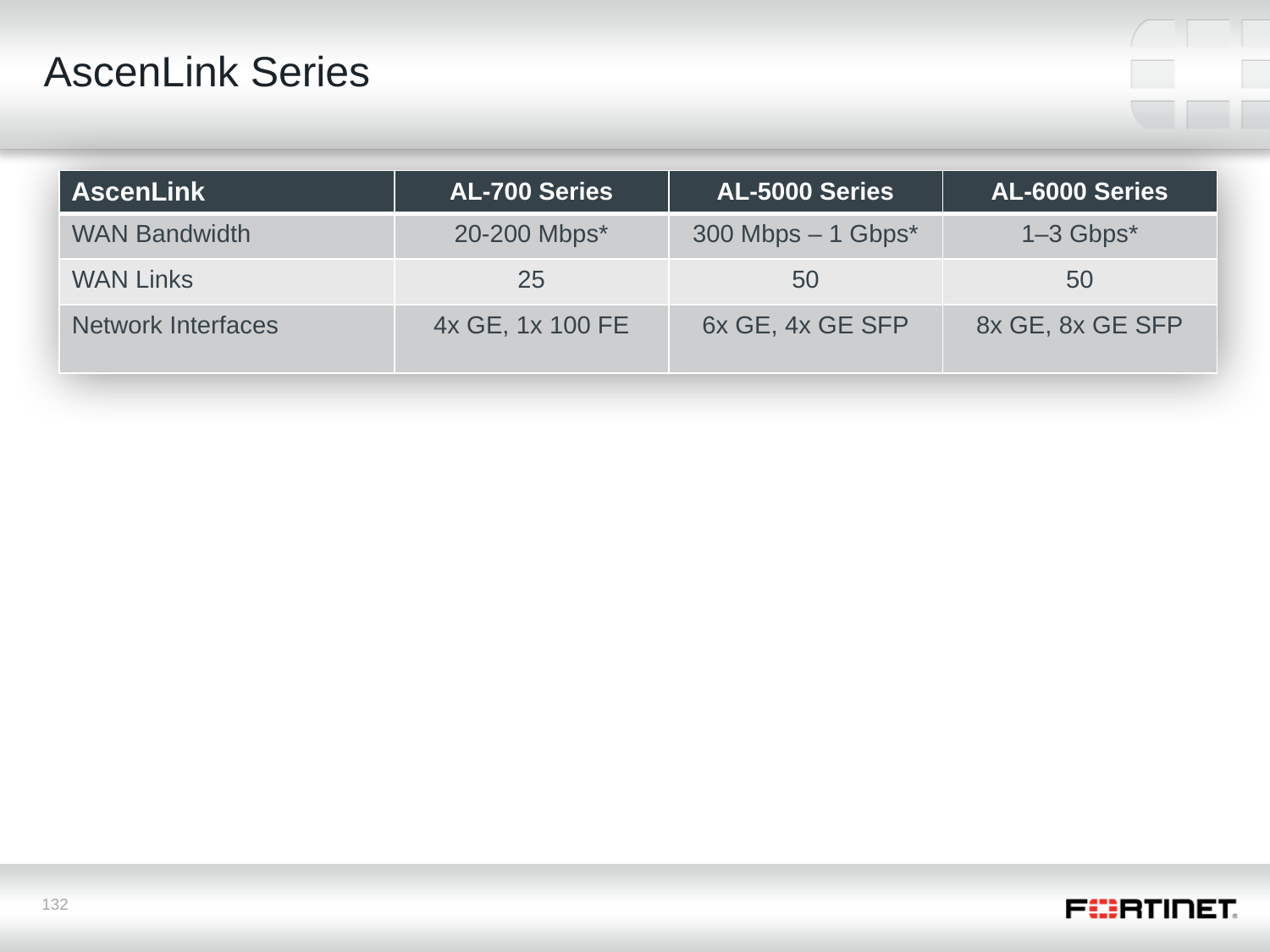

# AscenLink Series
| AscenLink | AL-700 Series | AL-5000 Series | AL-6000 Series |
| --- | --- | --- | --- |
| WAN Bandwidth | 20-200 Mbps\* | 300 Mbps – 1 Gbps\* | 1–3 Gbps\* |
| WAN Links | 25 | 50 | 50 |
| Network Interfaces | 4x GE, 1x 100 FE | 6x GE, 4x GE SFP | 8x GE, 8x GE SFP |